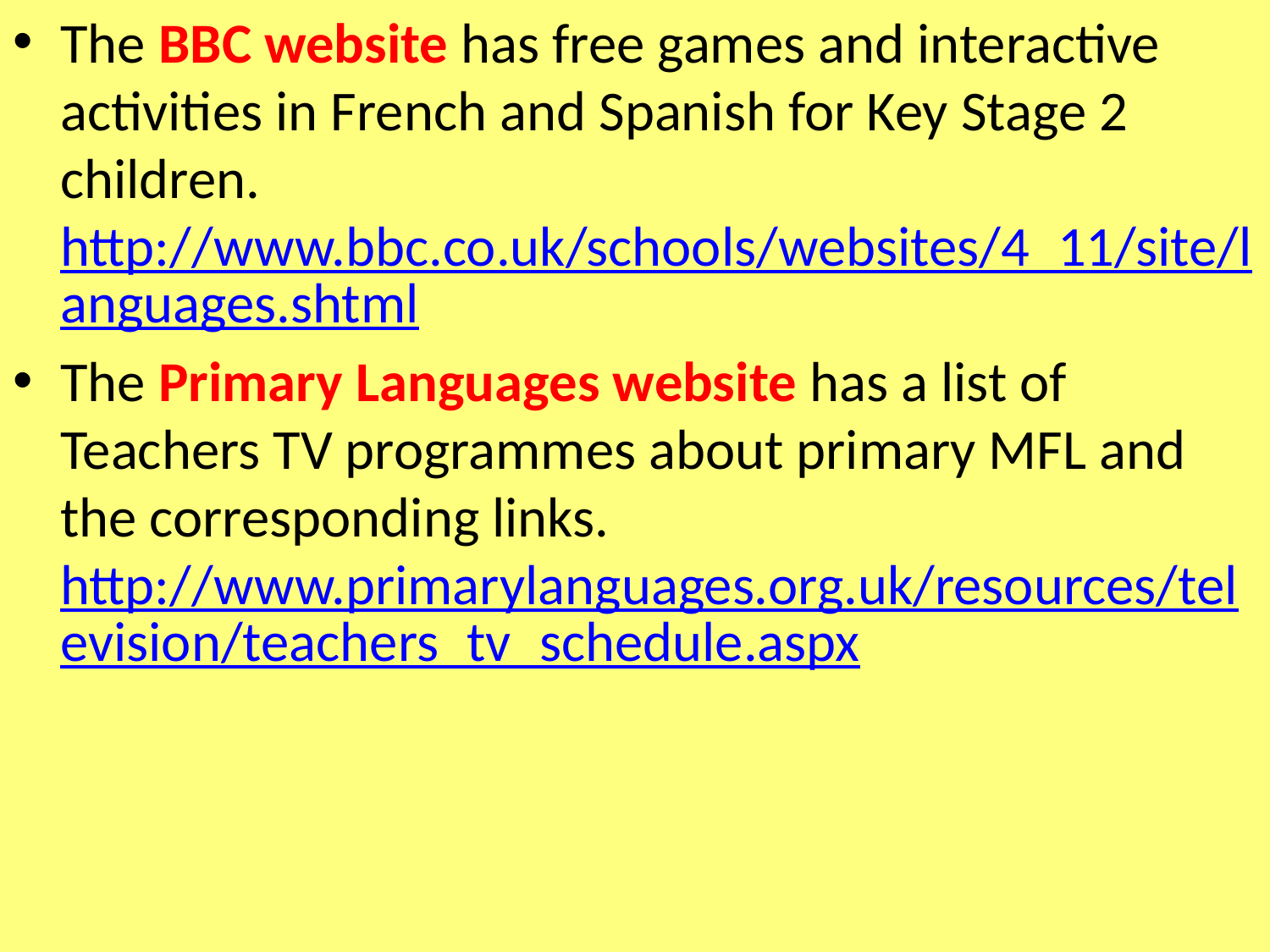

The BBC website has free games and interactive activities in French and Spanish for Key Stage 2 children. http://www.bbc.co.uk/schools/websites/4_11/site/languages.shtml
The Primary Languages website has a list of Teachers TV programmes about primary MFL and the corresponding links. http://www.primarylanguages.org.uk/resources/television/teachers_tv_schedule.aspx